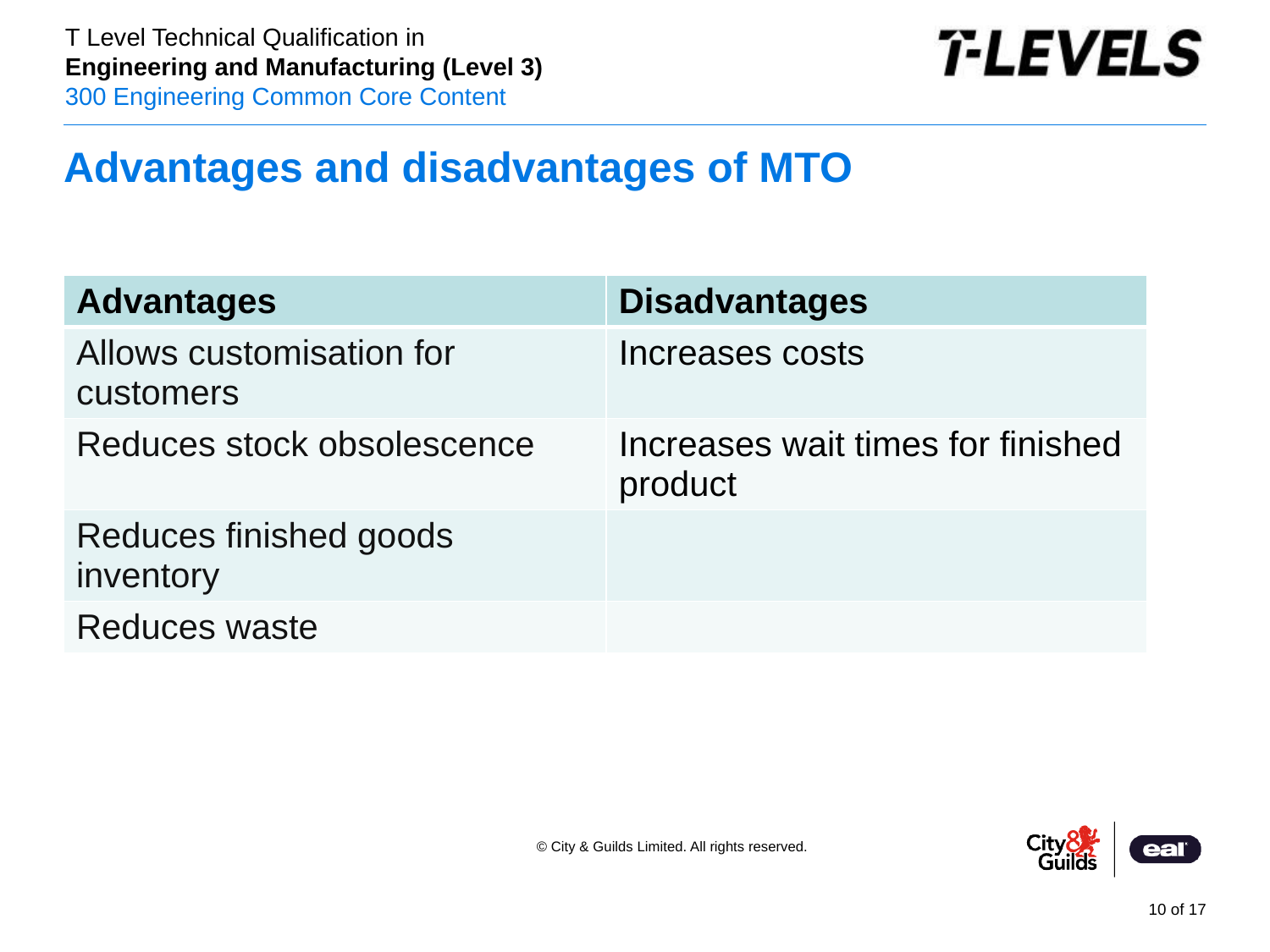

# Advantages and disadvantages of MTO
| Advantages | Disadvantages |
| --- | --- |
| Allows customisation for customers | Increases costs |
| Reduces stock obsolescence | Increases wait times for finished product |
| Reduces finished goods inventory |  |
| Reduces waste |  |